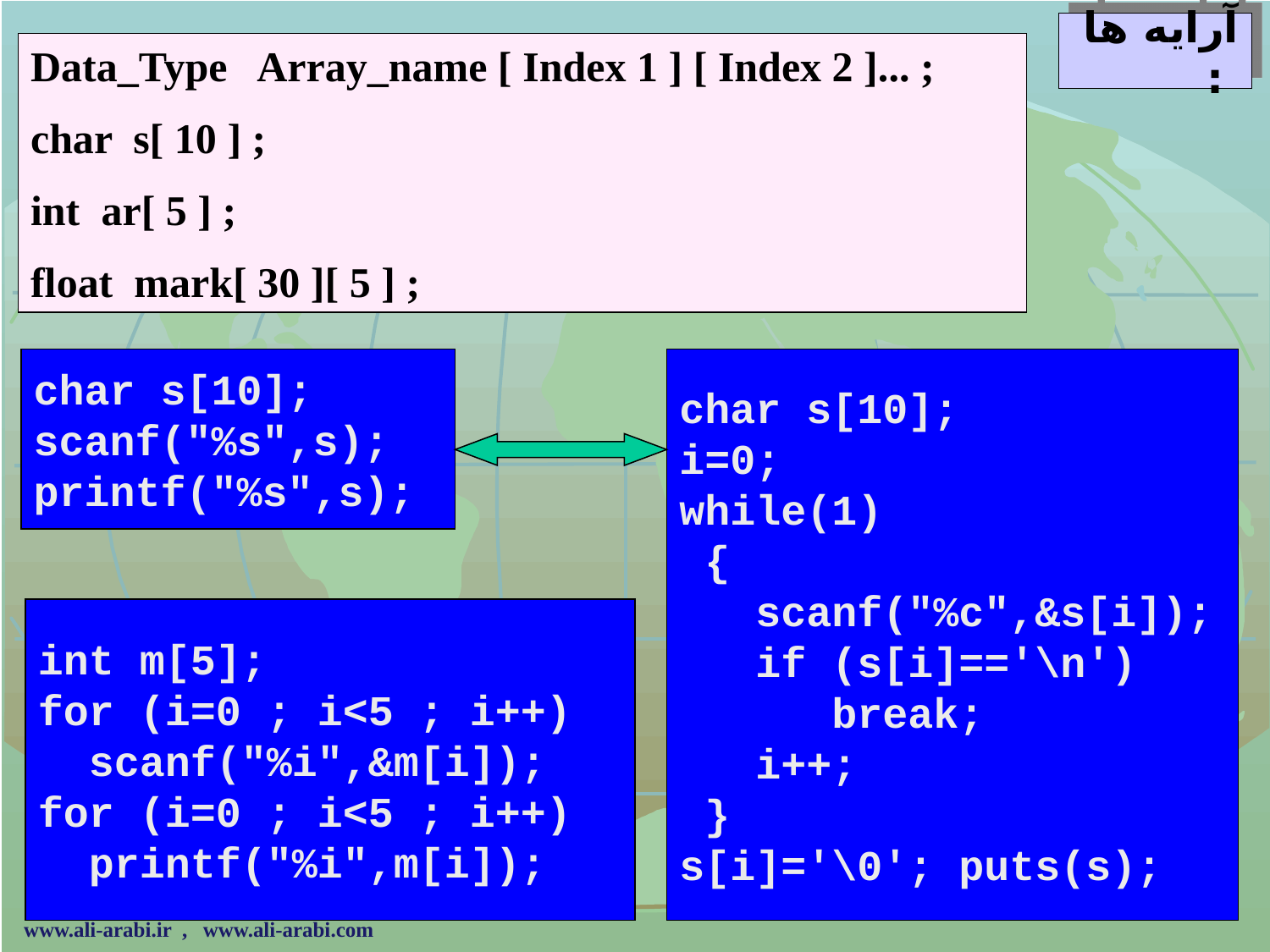

# آرايه ها  :
Data_Type   Array_name [ Index 1 ] [ Index 2 ]... ;
char  s[ 10 ] ;
int  ar[ 5 ] ;
float  mark[ 30 ][ 5 ] ;
char s[10];
scanf("%s",s);
printf("%s",s);
char s[10];
i=0;
while(1)
 {
   scanf("%c",&s[i]);
   if (s[i]=='\n')
      break;
   i++;
 }
s[i]='\0'; puts(s);

int m[5];
for (i=0 ; i<5 ; i++)
  scanf("%i",&m[i]);
for (i=0 ; i<5 ; i++)
  printf("%i",m[i]);